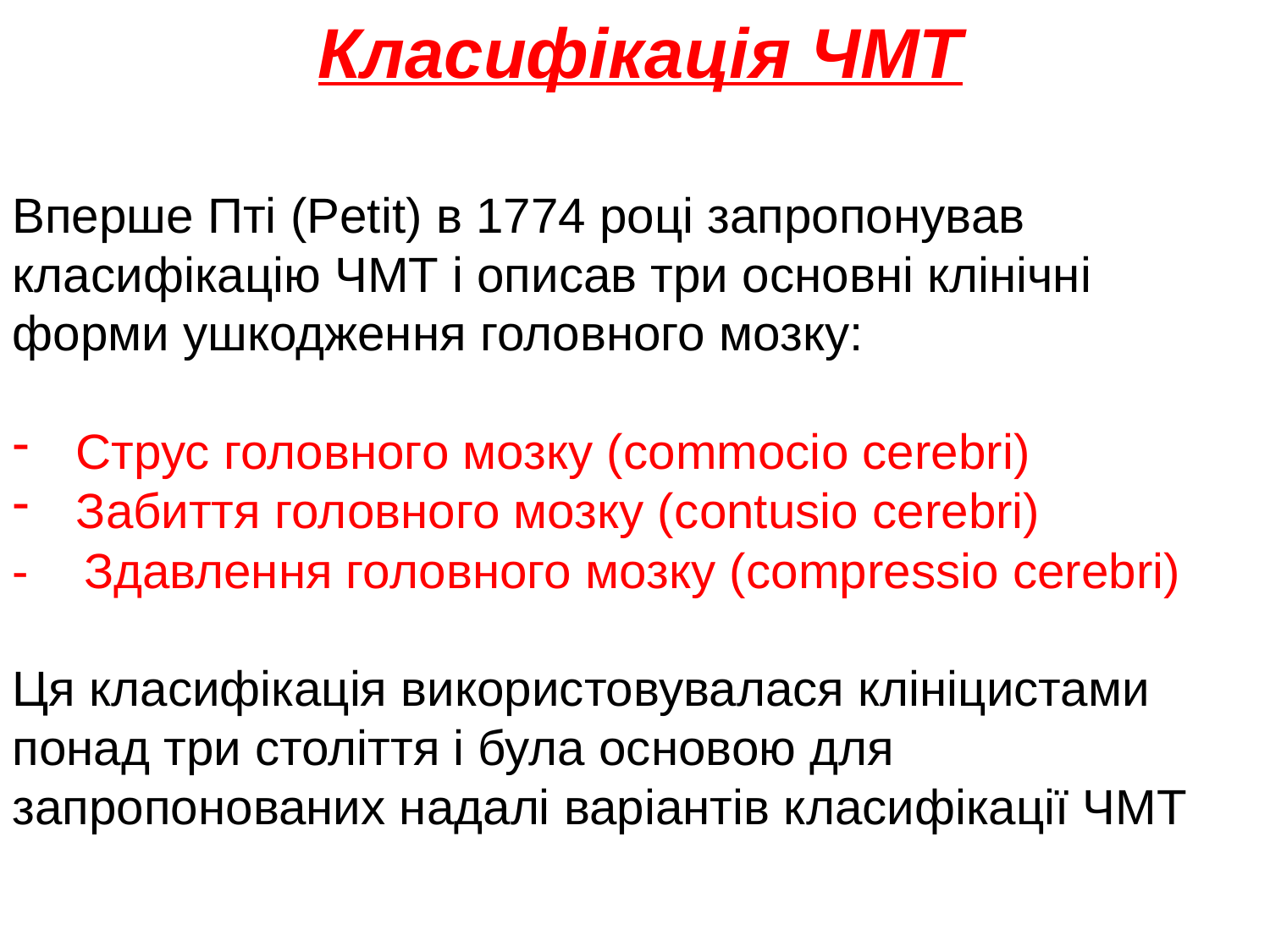

# Класифікація ЧМТ
Вперше Пті (Petit) в 1774 році запропонував класифікацію ЧМТ і описав три основні клінічні форми ушкодження головного мозку:

Струс головного мозку (commocio cerebri)
Забиття головного мозку (contusio cerebri)
-    Здавлення головного мозку (compressio cerebri)

Ця класифікація використовувалася клініцистами понад три століття і була основою для запропонованих надалі варіантів класифікації ЧМТ